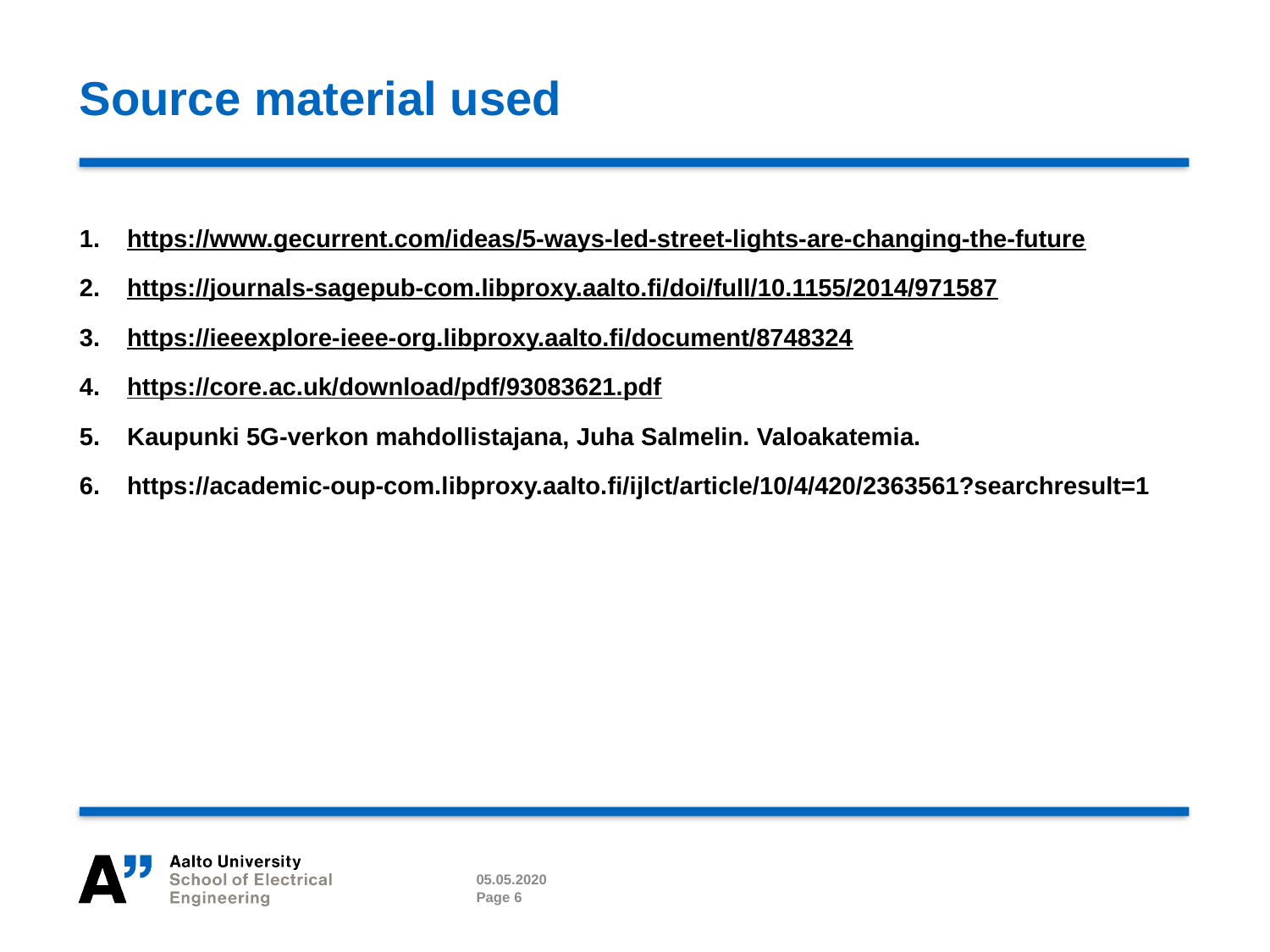

# Source material used
https://www.gecurrent.com/ideas/5-ways-led-street-lights-are-changing-the-future
https://journals-sagepub-com.libproxy.aalto.fi/doi/full/10.1155/2014/971587
https://ieeexplore-ieee-org.libproxy.aalto.fi/document/8748324
https://core.ac.uk/download/pdf/93083621.pdf
Kaupunki 5G-verkon mahdollistajana, Juha Salmelin. Valoakatemia.
https://academic-oup-com.libproxy.aalto.fi/ijlct/article/10/4/420/2363561?searchresult=1

05.05.2020

Page 6